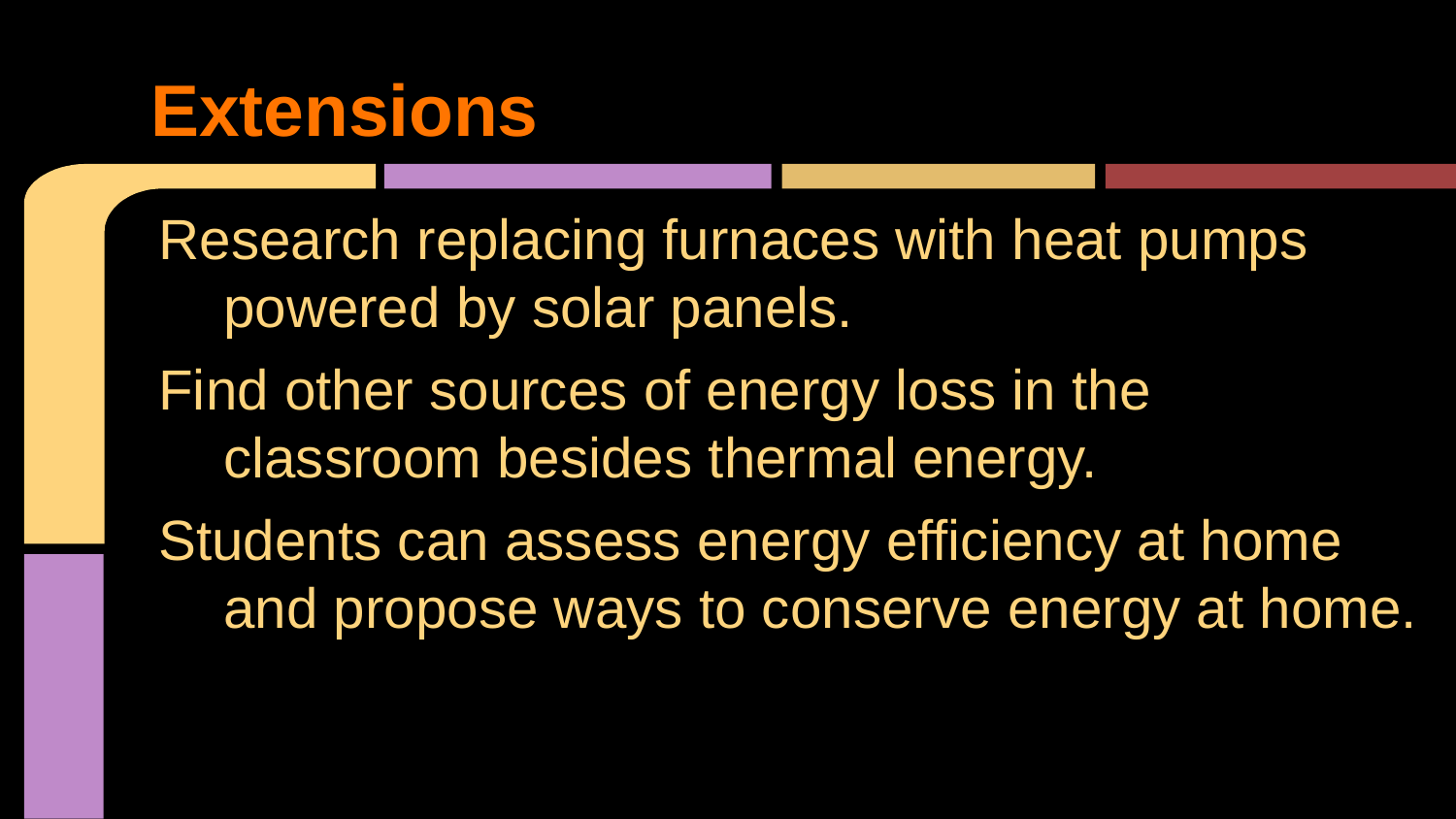

# Extensions
Research replacing furnaces with heat pumps powered by solar panels.

Find other sources of energy loss in the classroom besides thermal energy.

Students can assess energy efficiency at home and propose ways to conserve energy at home.